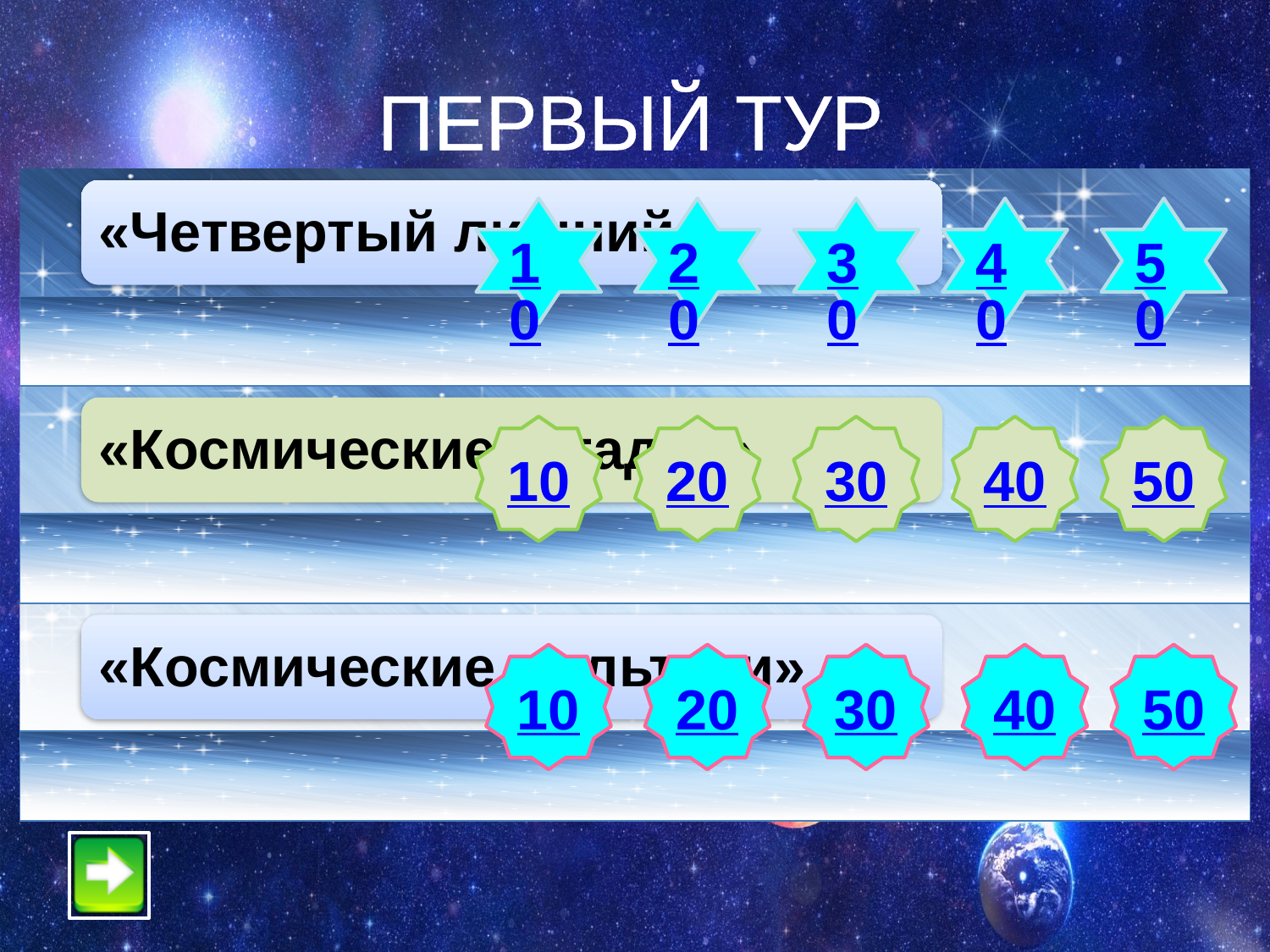

# ПЕРВЫЙ ТУР
«Четвертый лишний»
«Космические загадки»
«Космические мультики»
10
20
30
40
50
10
20
30
40
50
10
20
30
40
50